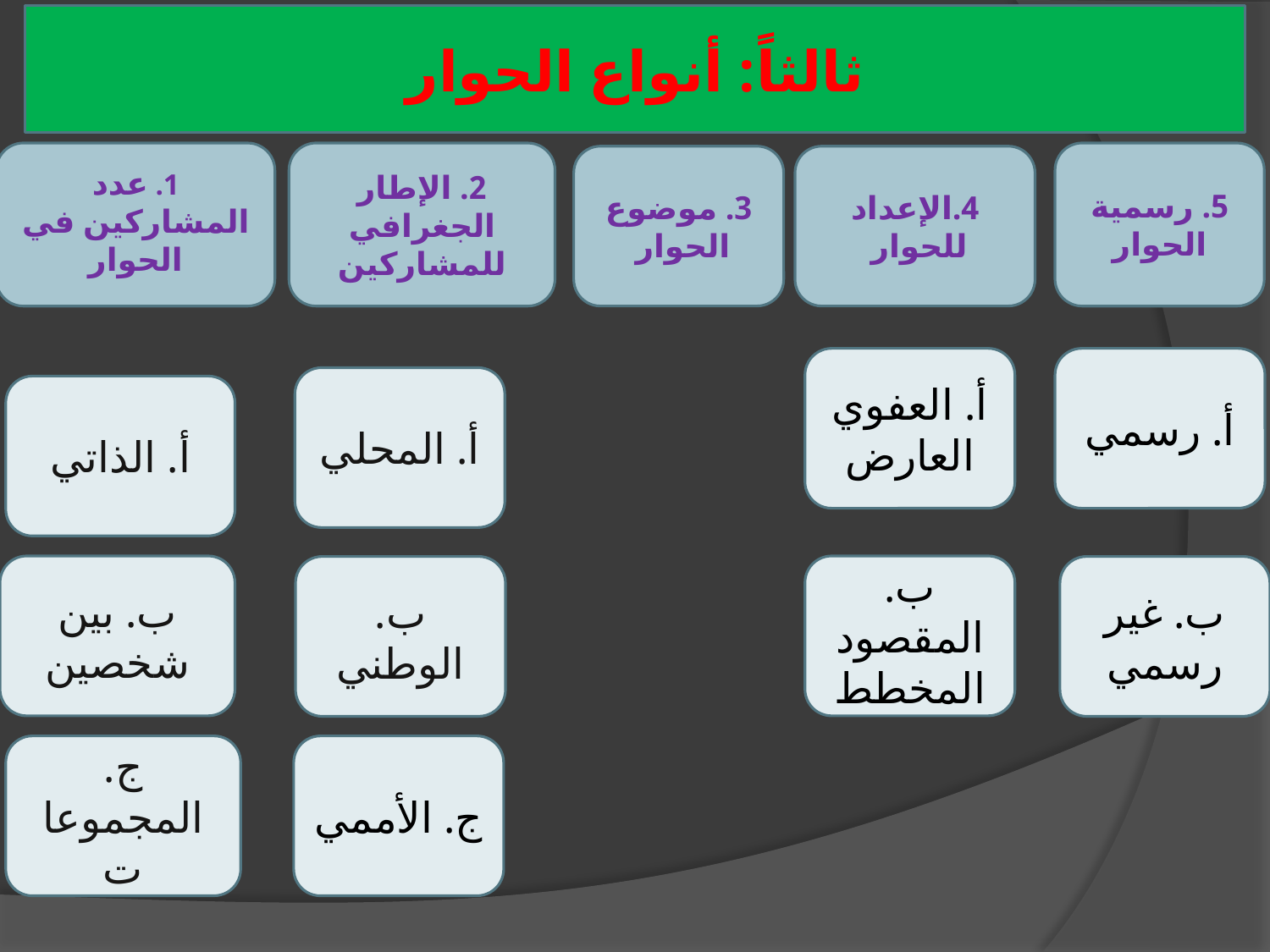

ثالثاً: أنواع الحوار

#

1. عدد المشاركين في الحوار

2. الإطار الجغرافي للمشاركين
5. رسمية الحوار
3. موضوع الحوار

4.الإعداد للحوار

أ. العفوي العارض
أ. رسمي
أ. المحلي
أ. الذاتي
ب. بين شخصين
ب. المقصود المخطط
ب. الوطني
ب. غير رسمي
ج. المجموعات
ج. الأممي